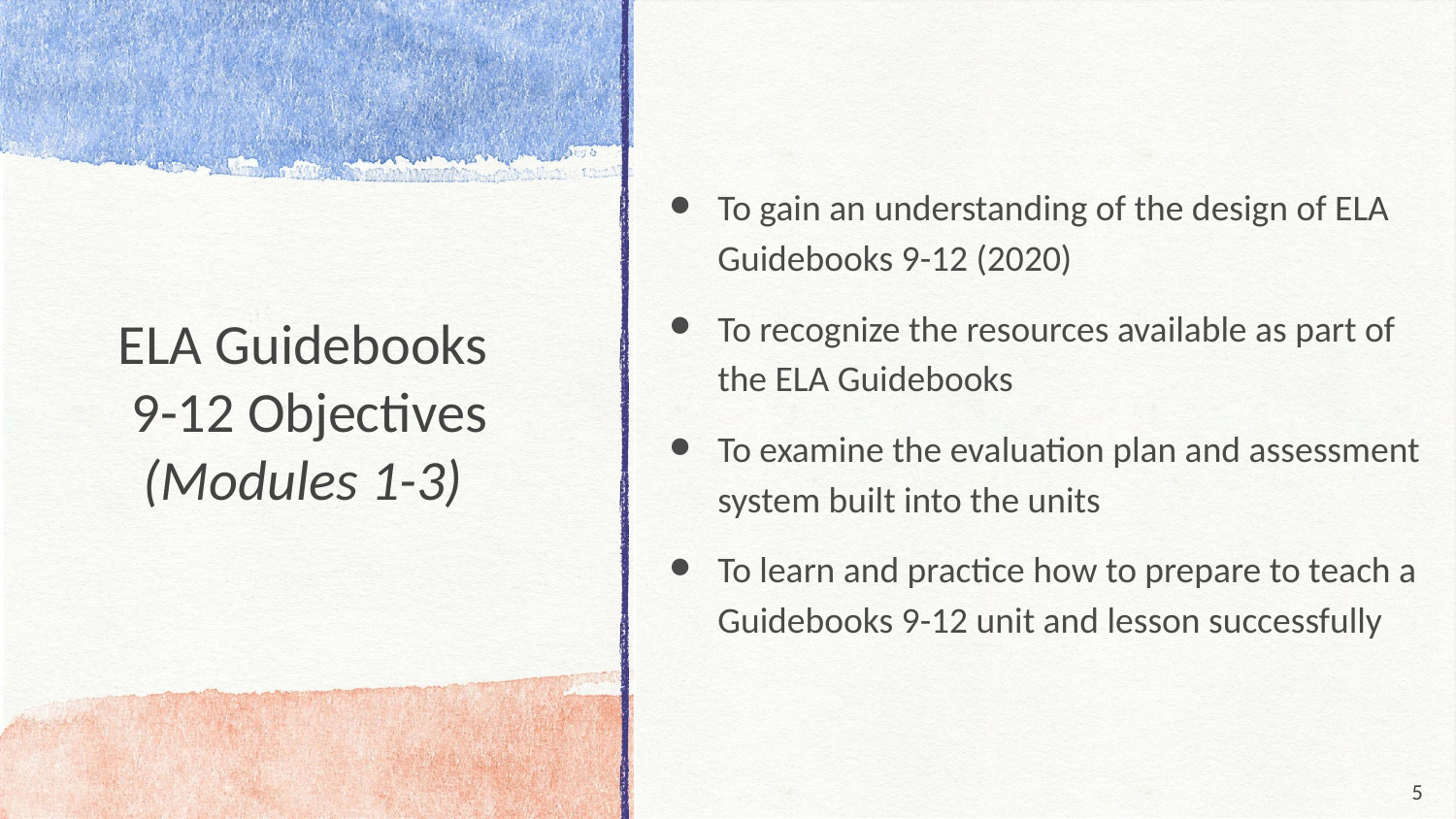

To gain an understanding of the design of ELA Guidebooks 9-12 (2020)
To recognize the resources available as part of the ELA Guidebooks
To examine the evaluation plan and assessment system built into the units
To learn and practice how to prepare to teach a Guidebooks 9-12 unit and lesson successfully
# ELA Guidebooks 9-12 Objectives (Modules 1-3)